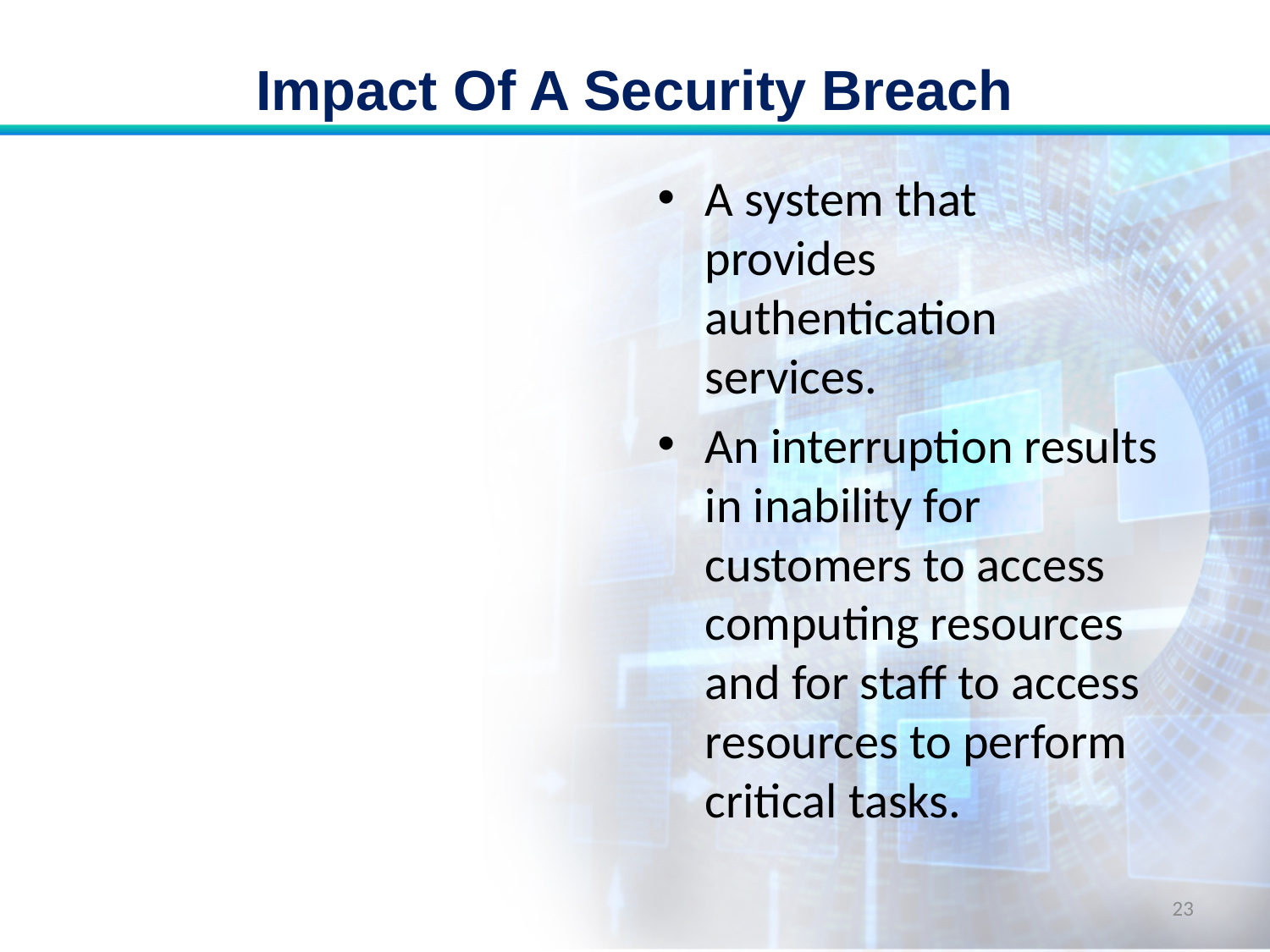

# Impact Of A Security Breach
A system that provides authentication services.
An interruption results in inability for customers to access computing resources and for staff to access resources to perform critical tasks.
23